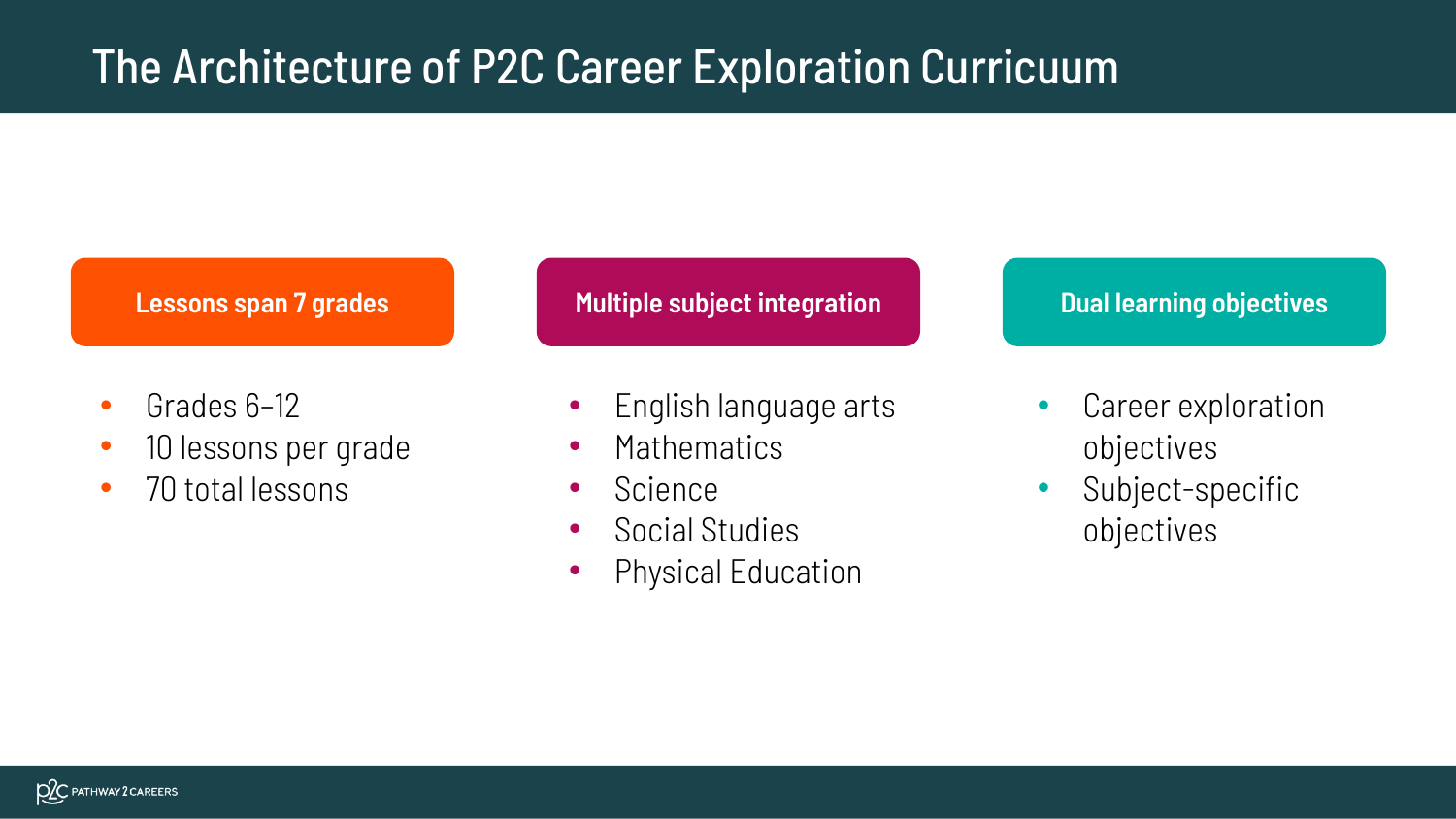

The Architecture of P2C Career Exploration Curricuum
Lessons span 7 grades
Multiple subject integration
Dual learning objectives
Grades 6–12
10 lessons per grade
70 total lessons
English language arts
Mathematics
Science
Social Studies
Physical Education
Career exploration objectives
Subject-specific objectives